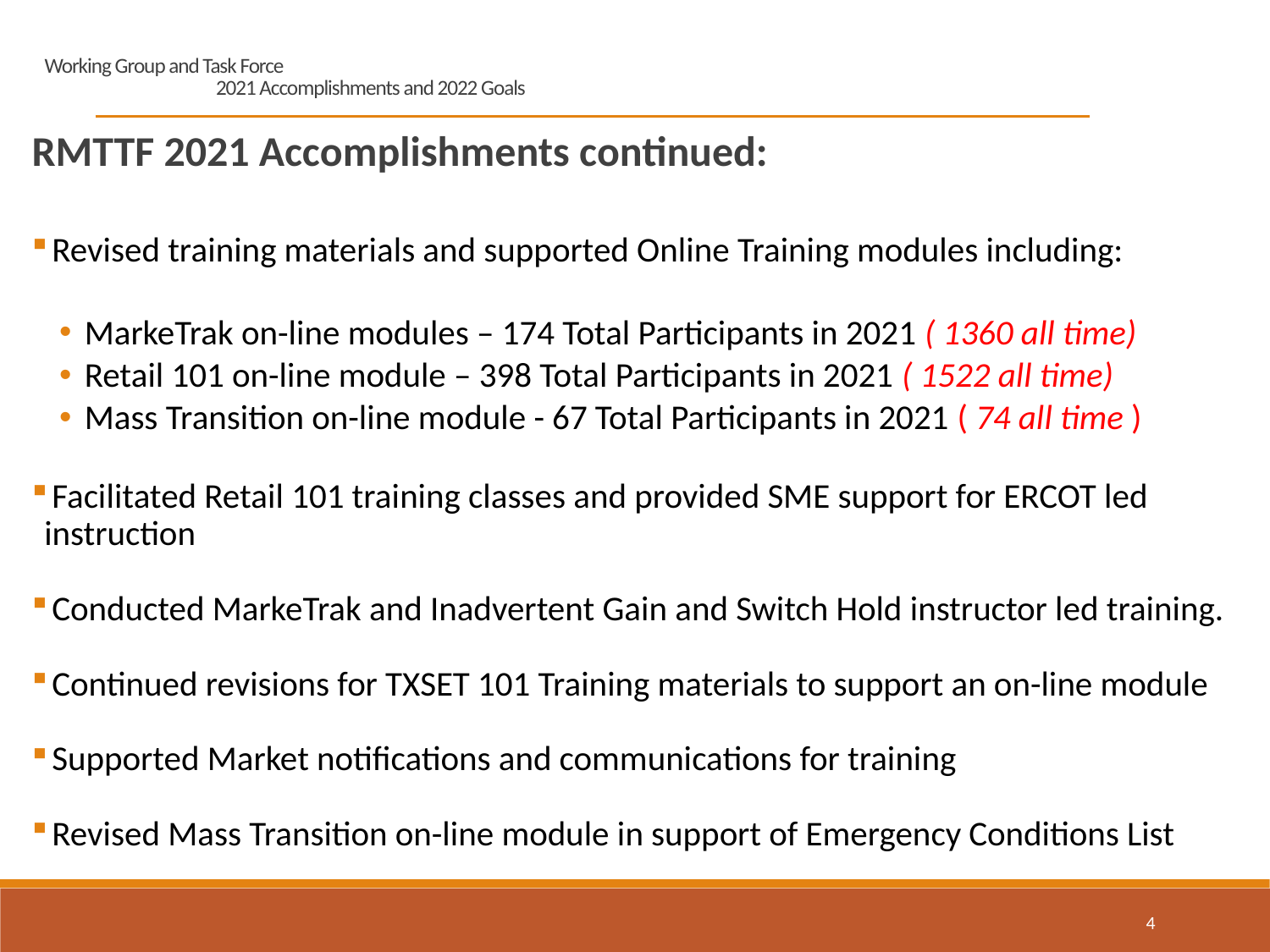

Working Group and Task Force
			2021 Accomplishments and 2022 Goals

RMTTF 2021 Accomplishments continued:

 Revised training materials and supported Online Training modules including:

MarkeTrak on-line modules – 174 Total Participants in 2021 ( 1360 all time)
Retail 101 on-line module – 398 Total Participants in 2021 ( 1522 all time)
Mass Transition on-line module - 67 Total Participants in 2021 ( 74 all time )

 Facilitated Retail 101 training classes and provided SME support for ERCOT led instruction

 Conducted MarkeTrak and Inadvertent Gain and Switch Hold instructor led training.

 Continued revisions for TXSET 101 Training materials to support an on-line module

 Supported Market notifications and communications for training

 Revised Mass Transition on-line module in support of Emergency Conditions List

4